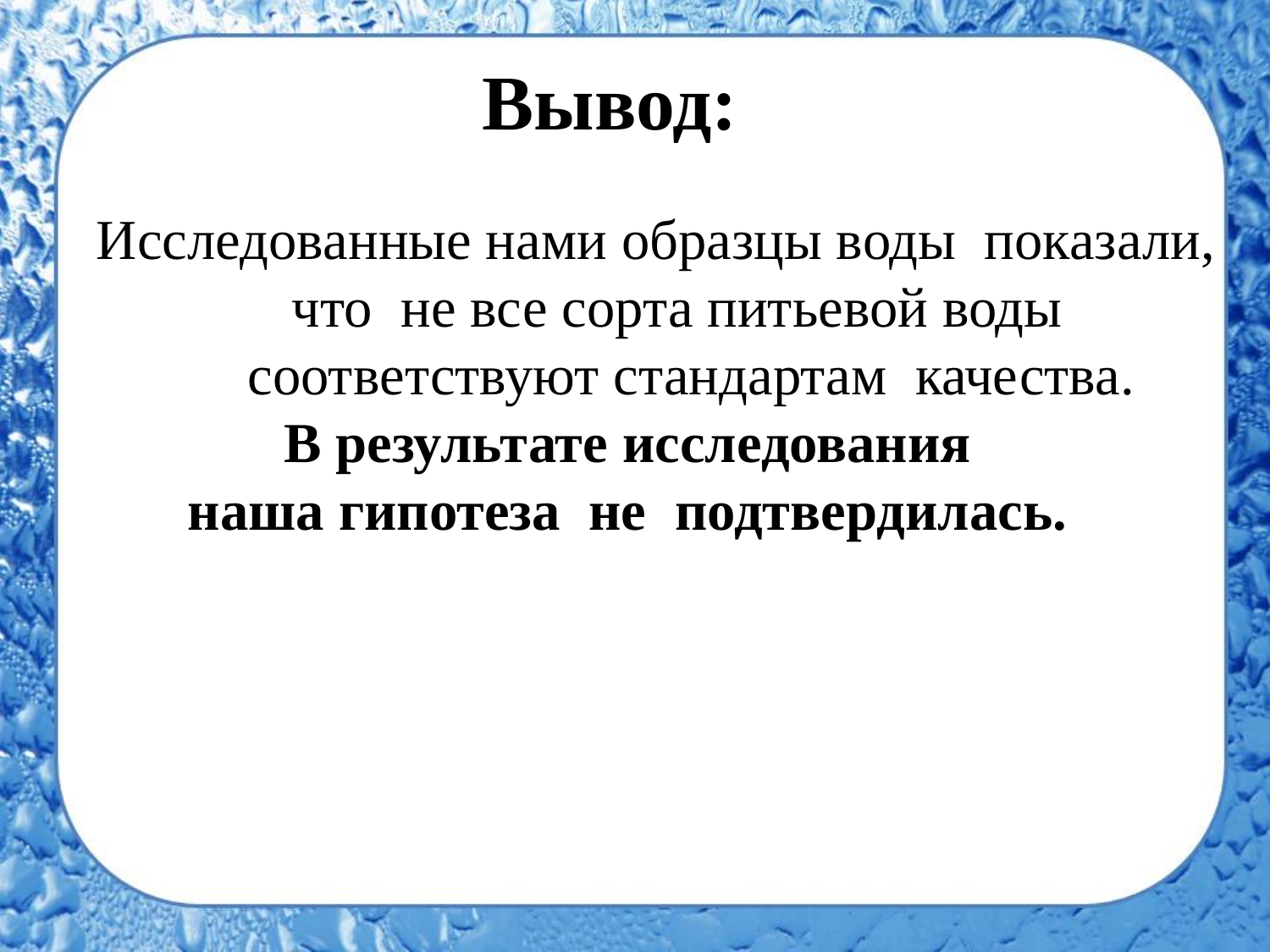

Вывод:

   Исследованные нами образцы воды  показали,
       что  не все сорта питьевой воды
        соответствуют стандартам  качества.
В результате исследования
наша гипотеза  не  подтвердилась.